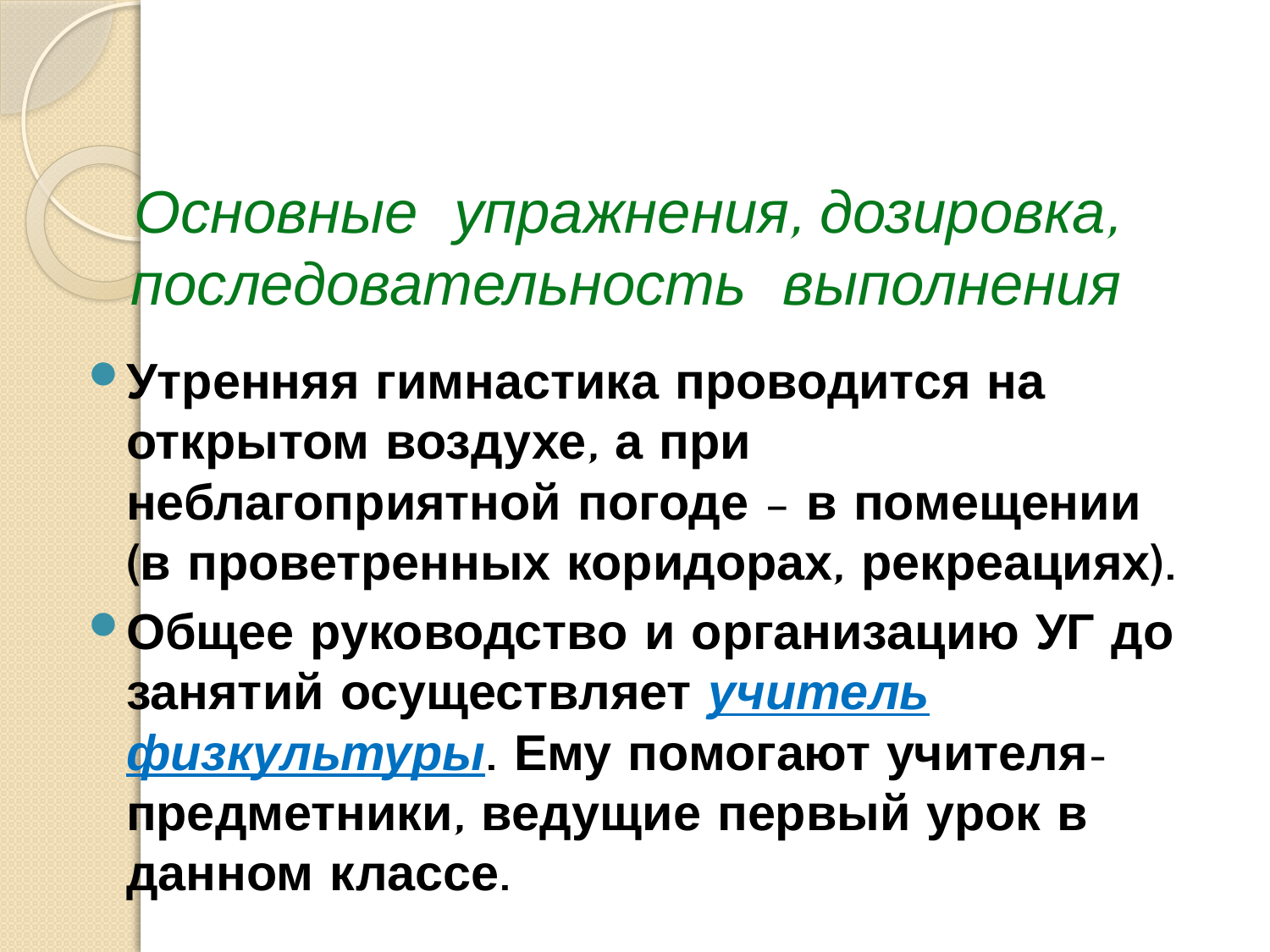

# Основные  упражнения, дозировка, последовательность  выполнения
Утренняя гимнастика проводится на открытом воздухе, а при неблагоприятной погоде – в помещении (в проветренных коридорах, рекреациях).
Общее руководство и организацию УГ до занятий осуществляет учитель физкультуры. Ему помогают учителя-предметники, ведущие первый урок в данном классе.